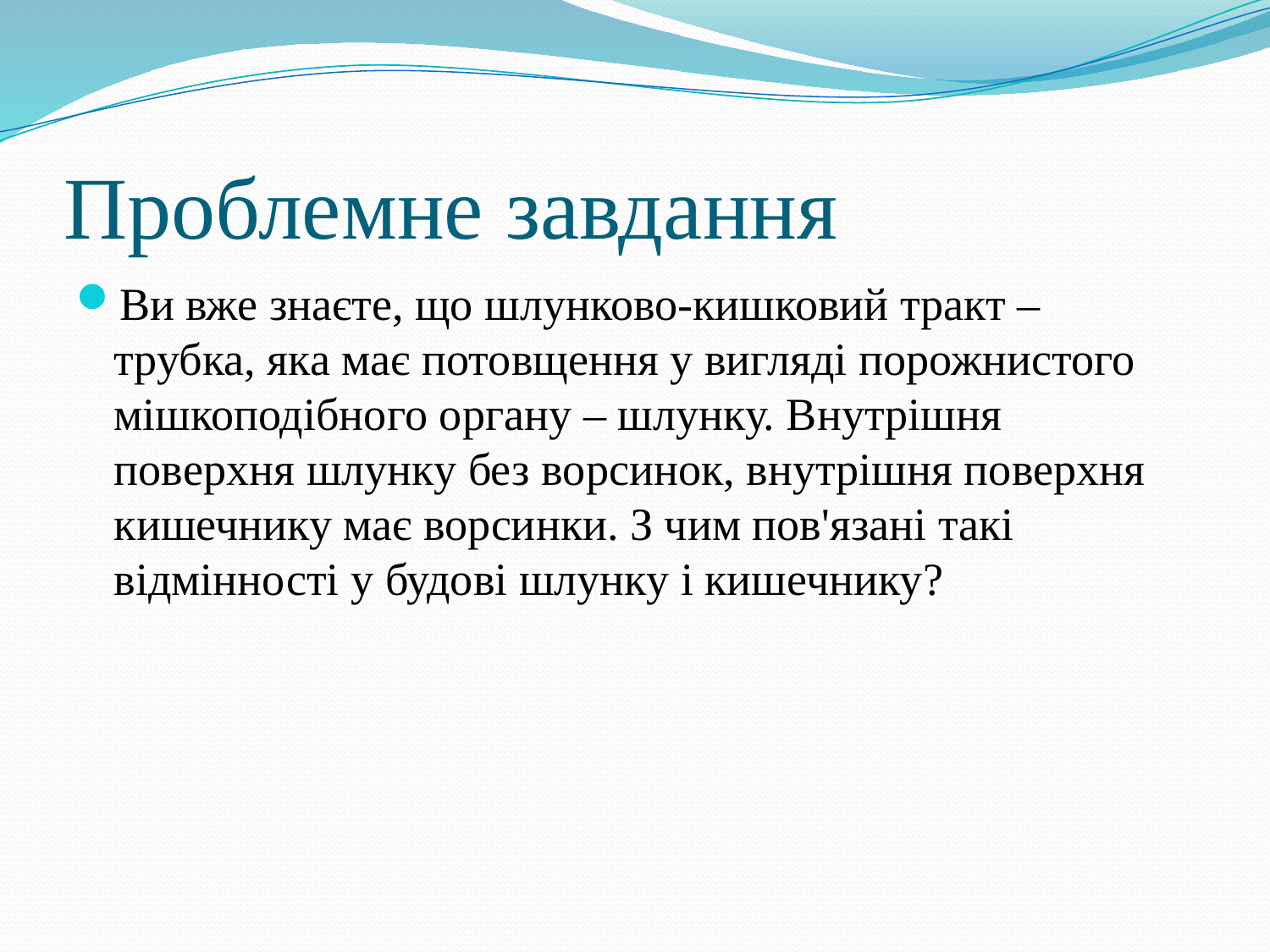

# Проблемне завдання
Ви вже знаєте, що шлунково-кишковий тракт – трубка, яка має потовщення у вигляді порожнистого мішкоподібного органу – шлунку. Внутрішня поверхня шлунку без ворсинок, внутрішня поверхня кишечнику має ворсинки. З чим пов'язані такі відмінності у будові шлунку і кишечнику?